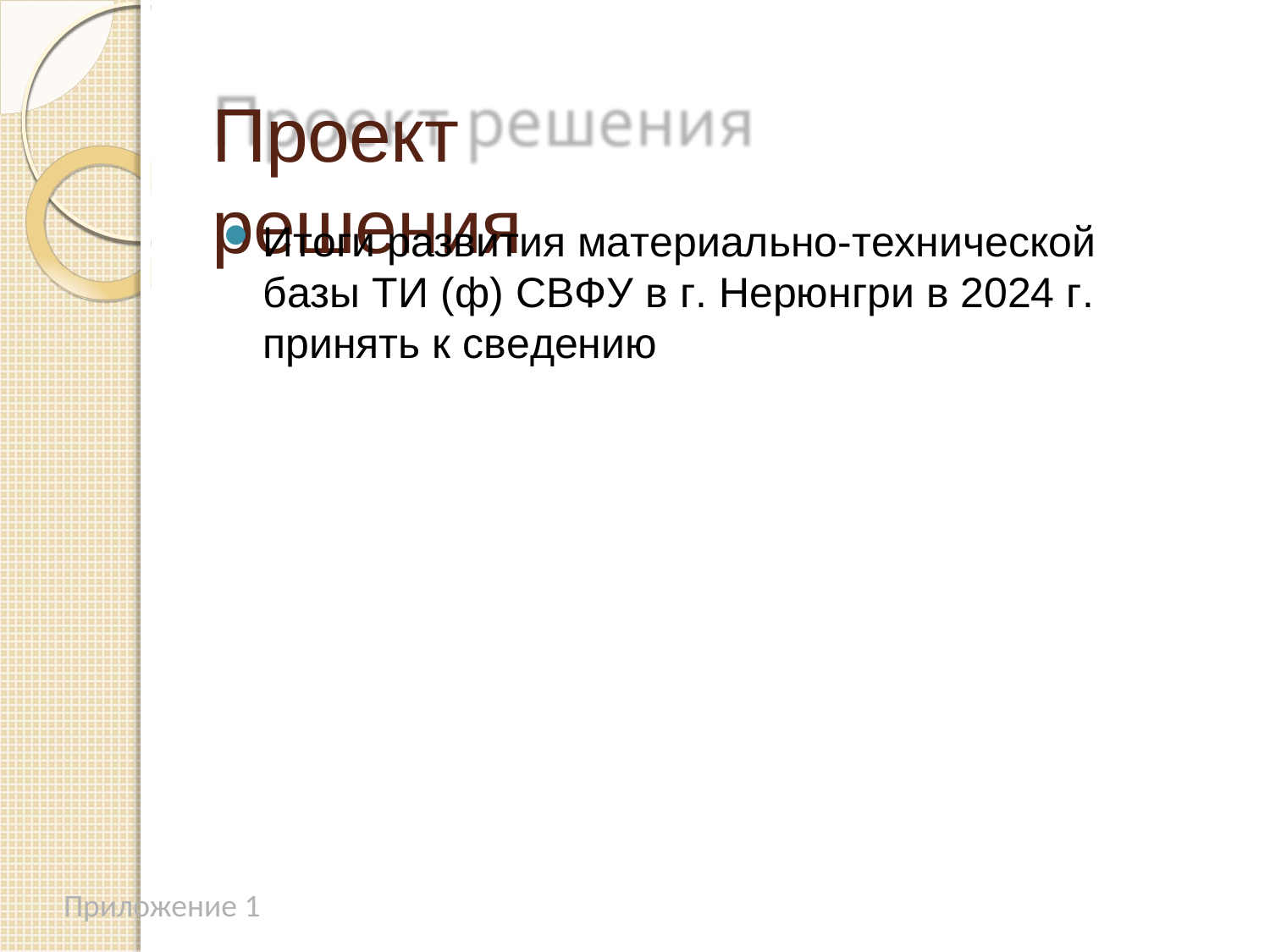

Проект решения
# Итоги развития материально-технической базы ТИ (ф) СВФУ в г. Нерюнгри в 2024 г. принять к сведению
Приложение 1